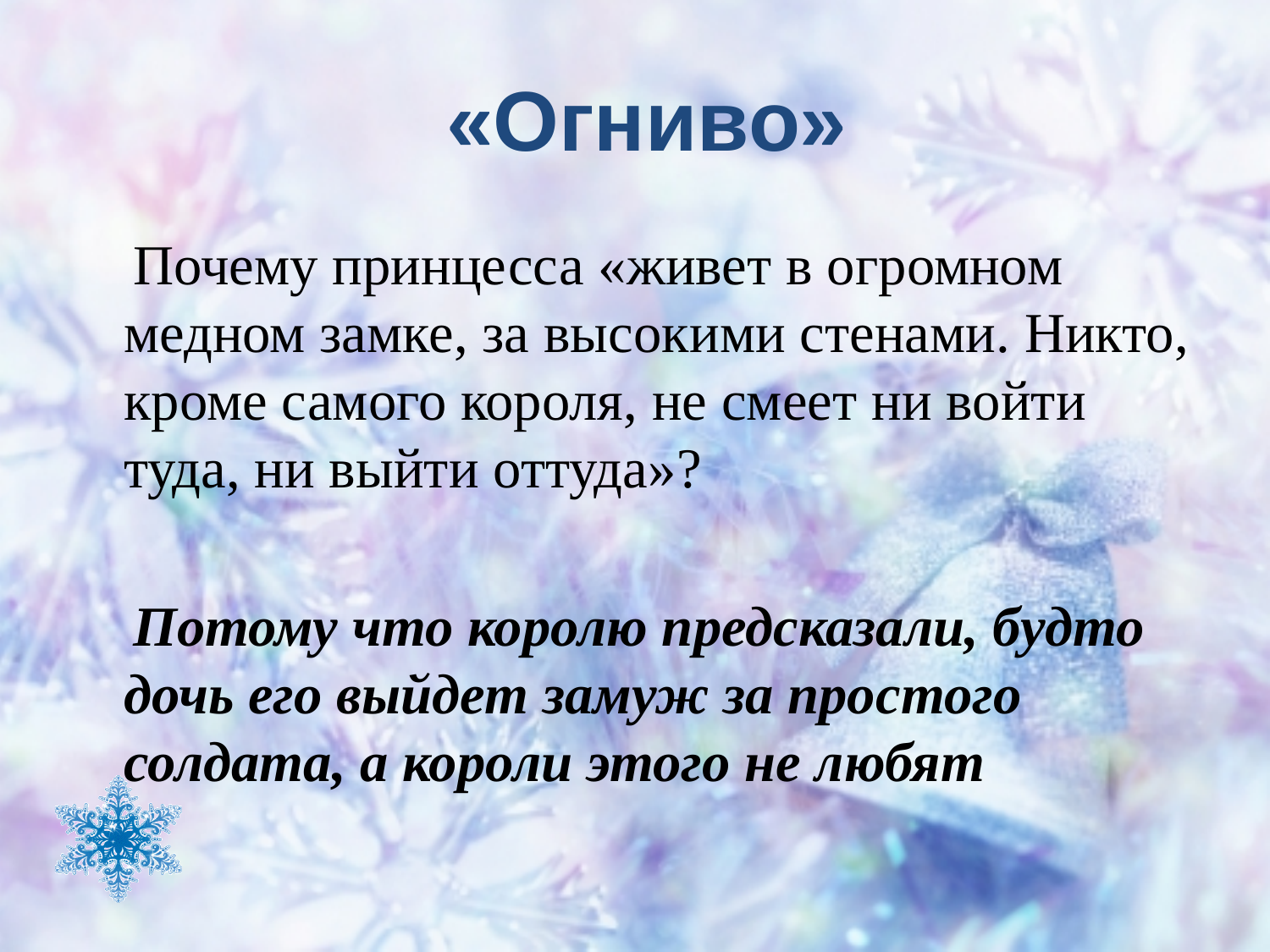

# «Огниво»
    Почему принцесса «живет в огромном медном замке, за высокими стенами. Никто, кроме самого короля, не смеет ни войти туда, ни выйти оттуда»?

    Потому что королю предсказали, будто дочь его выйдет замуж за простого солдата, а короли этого не любят